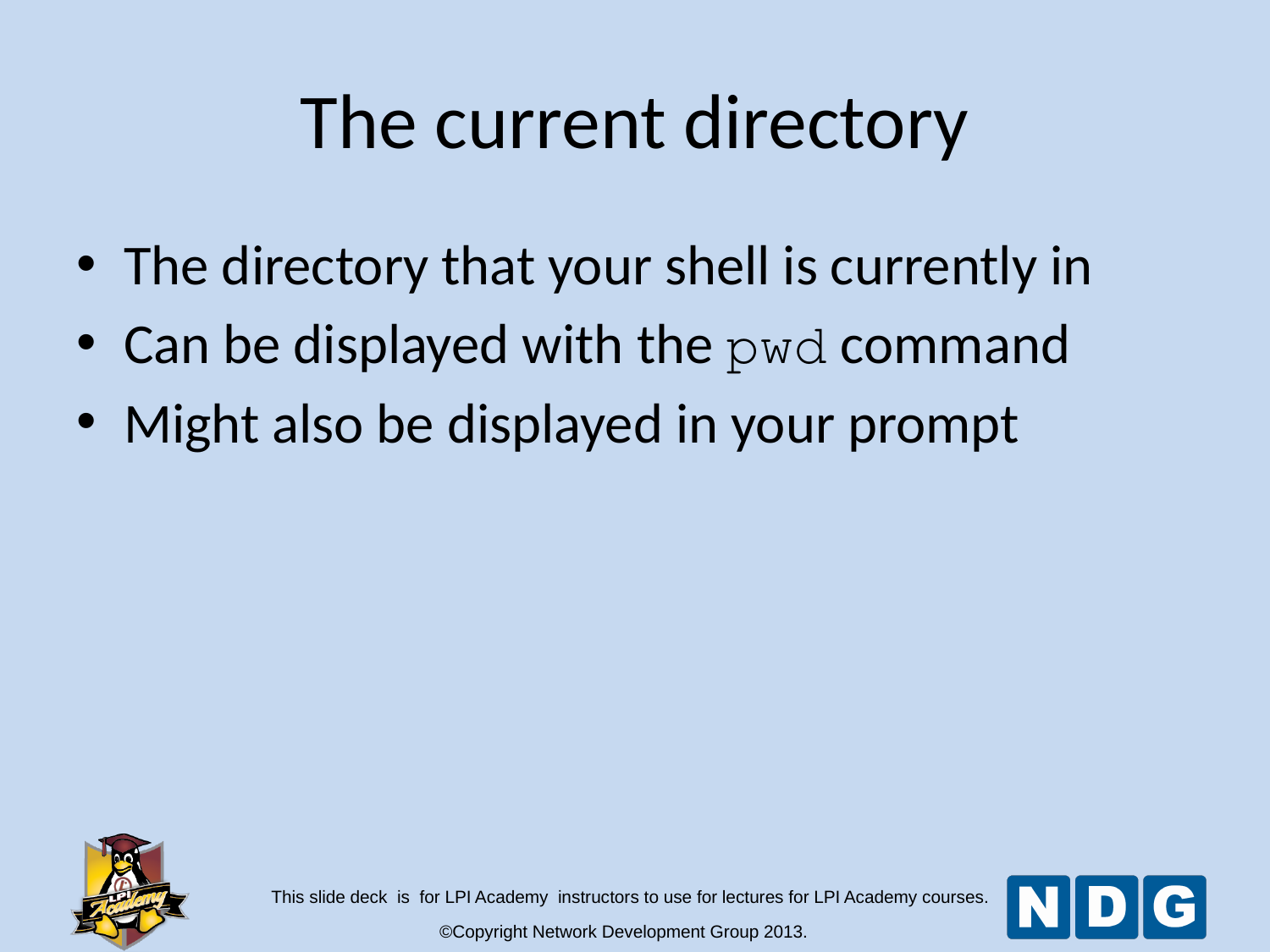

The current directory
The directory that your shell is currently in
Can be displayed with the pwd command
Might also be displayed in your prompt